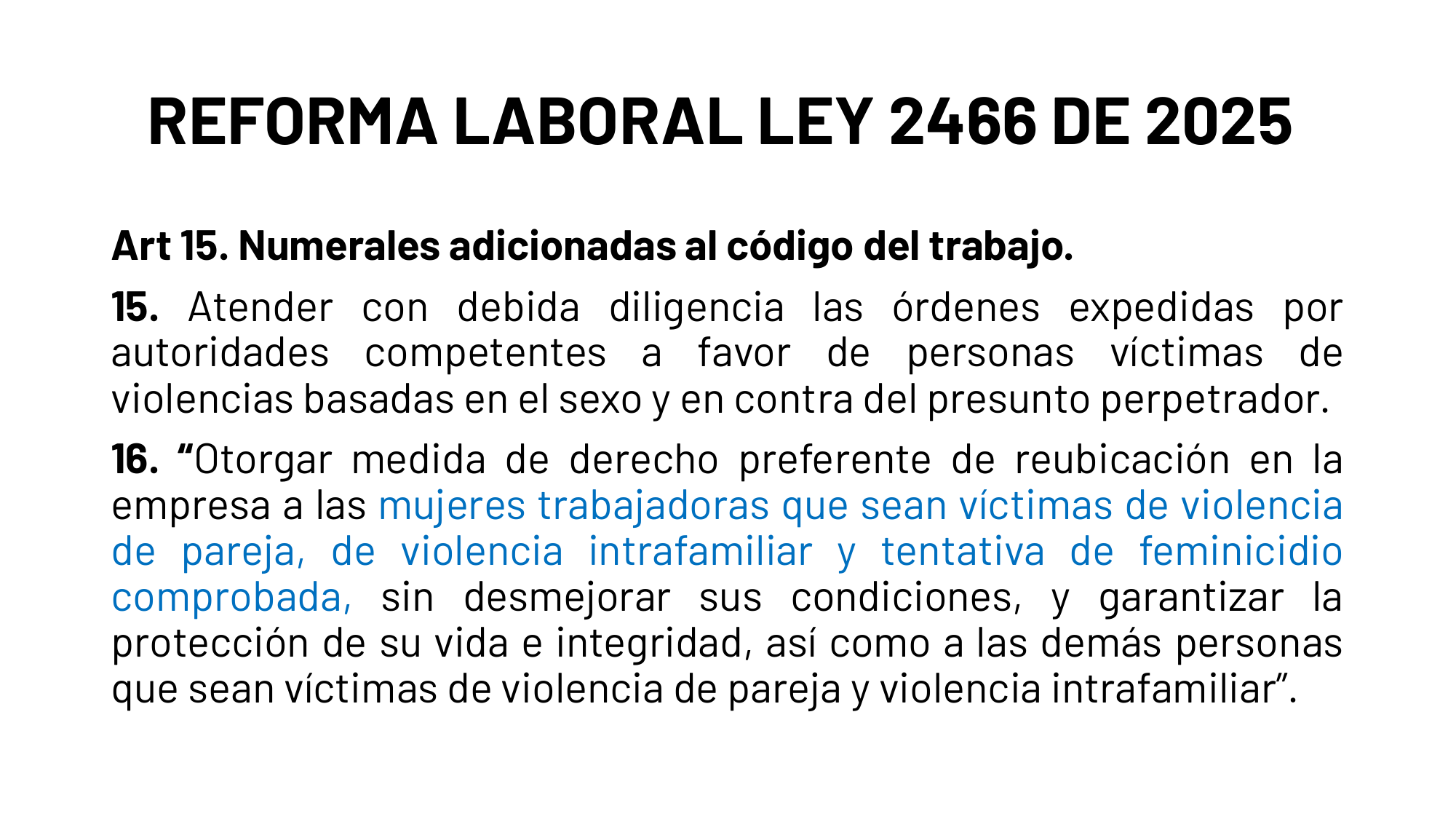

# REFORMA LABORAL LEY 2466 DE 2025
Art 15. Numerales adicionadas al código del trabajo.
15. Atender con debida diligencia las órdenes expedidas por autoridades competentes a favor de personas víctimas de violencias basadas en el sexo y en contra del presunto perpetrador.
16. “Otorgar medida de derecho preferente de reubicación en la empresa a las mujeres trabajadoras que sean víctimas de violencia de pareja, de violencia intrafamiliar y tentativa de feminicidio comprobada, sin desmejorar sus condiciones, y garantizar la protección de su vida e integridad, así como a las demás personas que sean víctimas de violencia de pareja y violencia intrafamiliar”.